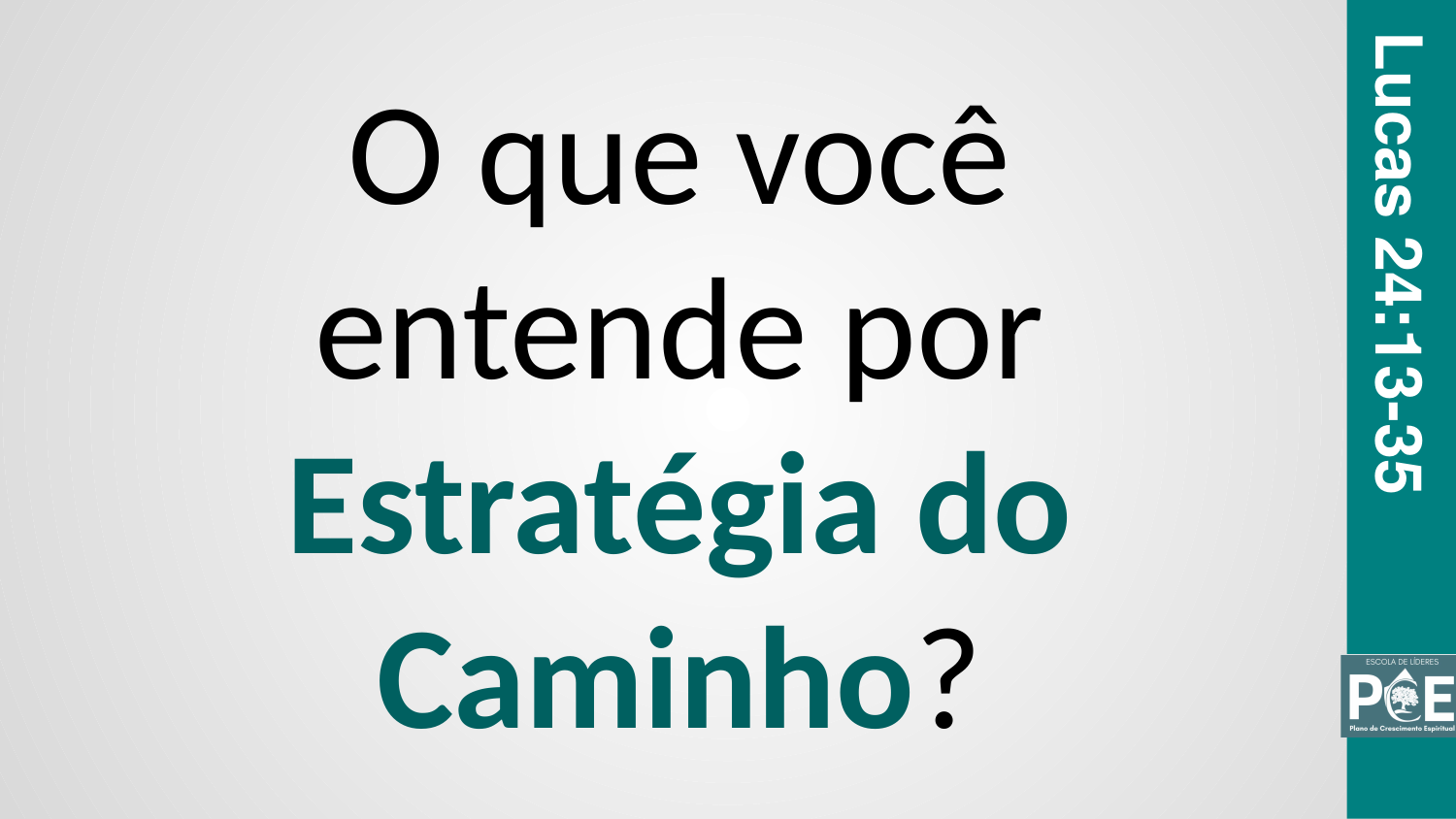

O que você entende por Estratégia do Caminho?
Lucas 24:13-35